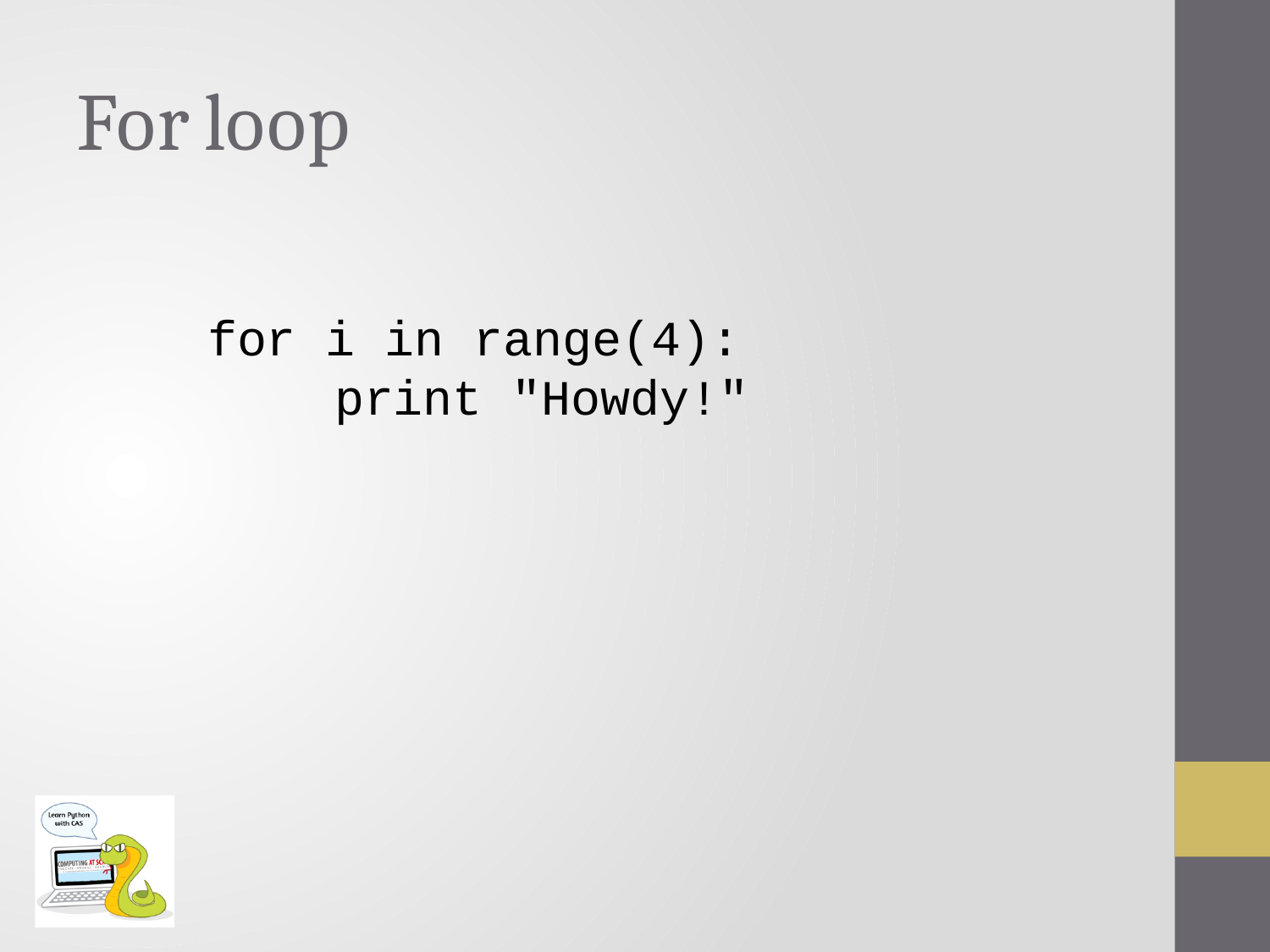

# For loop
for i in range(4):
	print "Howdy!"